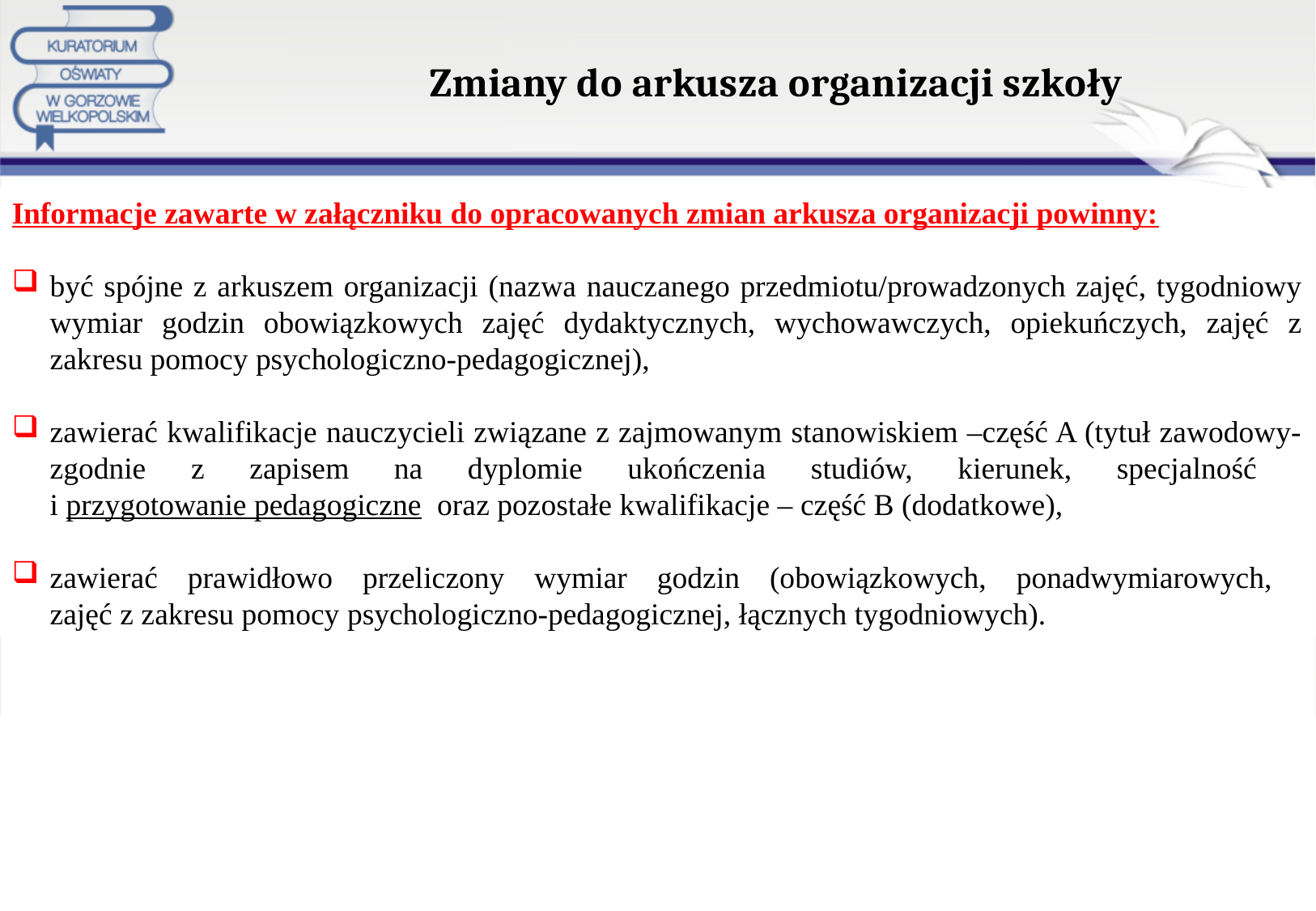

# Zmiany do arkusza organizacji szkoły
Informacje zawarte w załączniku do opracowanych zmian arkusza organizacji powinny:

być spójne z arkuszem organizacji (nazwa nauczanego przedmiotu/prowadzonych zajęć, tygodniowy wymiar godzin obowiązkowych zajęć dydaktycznych, wychowawczych, opiekuńczych, zajęć z zakresu pomocy psychologiczno-pedagogicznej),

zawierać kwalifikacje nauczycieli związane z zajmowanym stanowiskiem –część A (tytuł zawodowy- zgodnie z zapisem na dyplomie ukończenia studiów, kierunek, specjalność
i przygotowanie pedagogiczne  oraz pozostałe kwalifikacje – część B (dodatkowe),

zawierać prawidłowo przeliczony wymiar godzin (obowiązkowych, ponadwymiarowych,
zajęć z zakresu pomocy psychologiczno-pedagogicznej, łącznych tygodniowych).